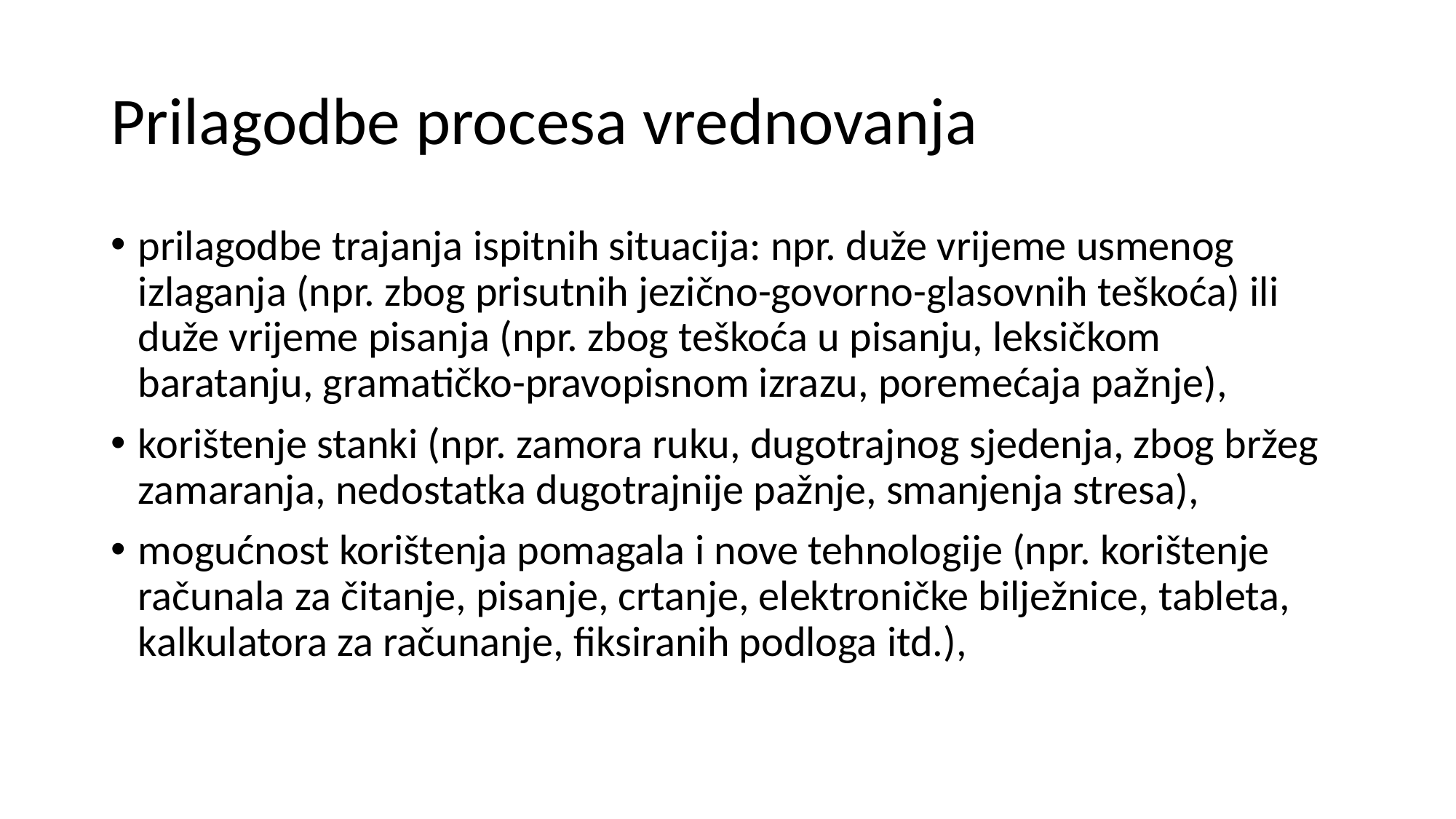

# Prilagodbe procesa vrednovanja
prilagodbe trajanja ispitnih situacija: npr. duže vrijeme usmenog izlaganja (npr. zbog prisutnih jezično-govorno-glasovnih teškoća) ili duže vrijeme pisanja (npr. zbog teškoća u pisanju, leksičkom baratanju, gramatičko-pravopisnom izrazu, poremećaja pažnje),
korištenje stanki (npr. zamora ruku, dugotrajnog sjedenja, zbog bržeg zamaranja, nedostatka dugotrajnije pažnje, smanjenja stresa),
mogućnost korištenja pomagala i nove tehnologije (npr. korištenje računala za čitanje, pisanje, crtanje, elektroničke bilježnice, tableta, kalkulatora za računanje, fiksiranih podloga itd.),